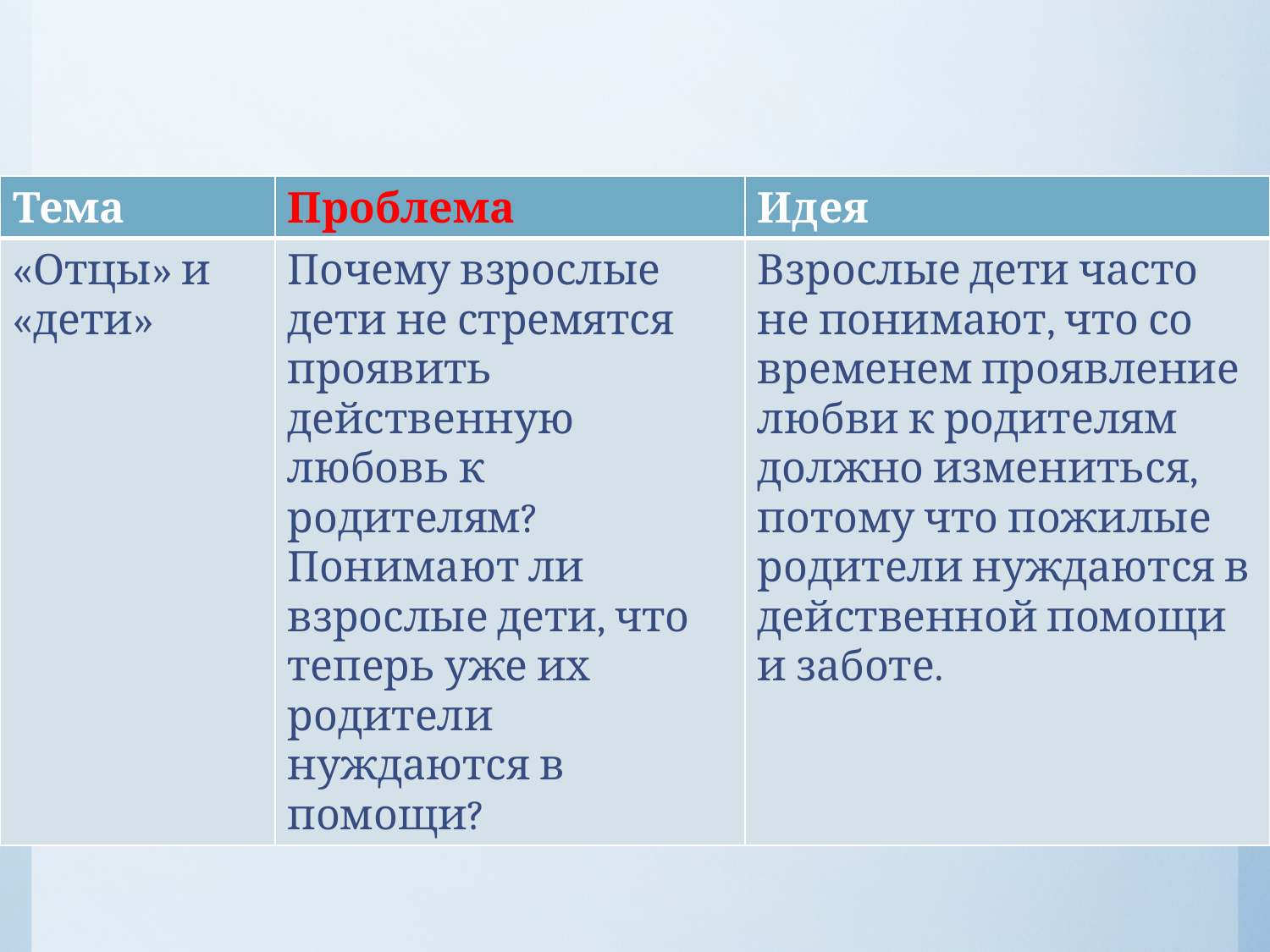

| Тема | Проблема | Идея |
| --- | --- | --- |
| «Отцы» и «дети» | Почему взрослые дети не стремятся проявить действенную любовь к родителям? Понимают ли взрослые дети, что теперь уже их родители нуждаются в помощи? | Взрослые дети часто не понимают, что со временем проявление любви к родителям должно измениться, потому что пожилые родители нуждаются в действенной помощи и заботе. |